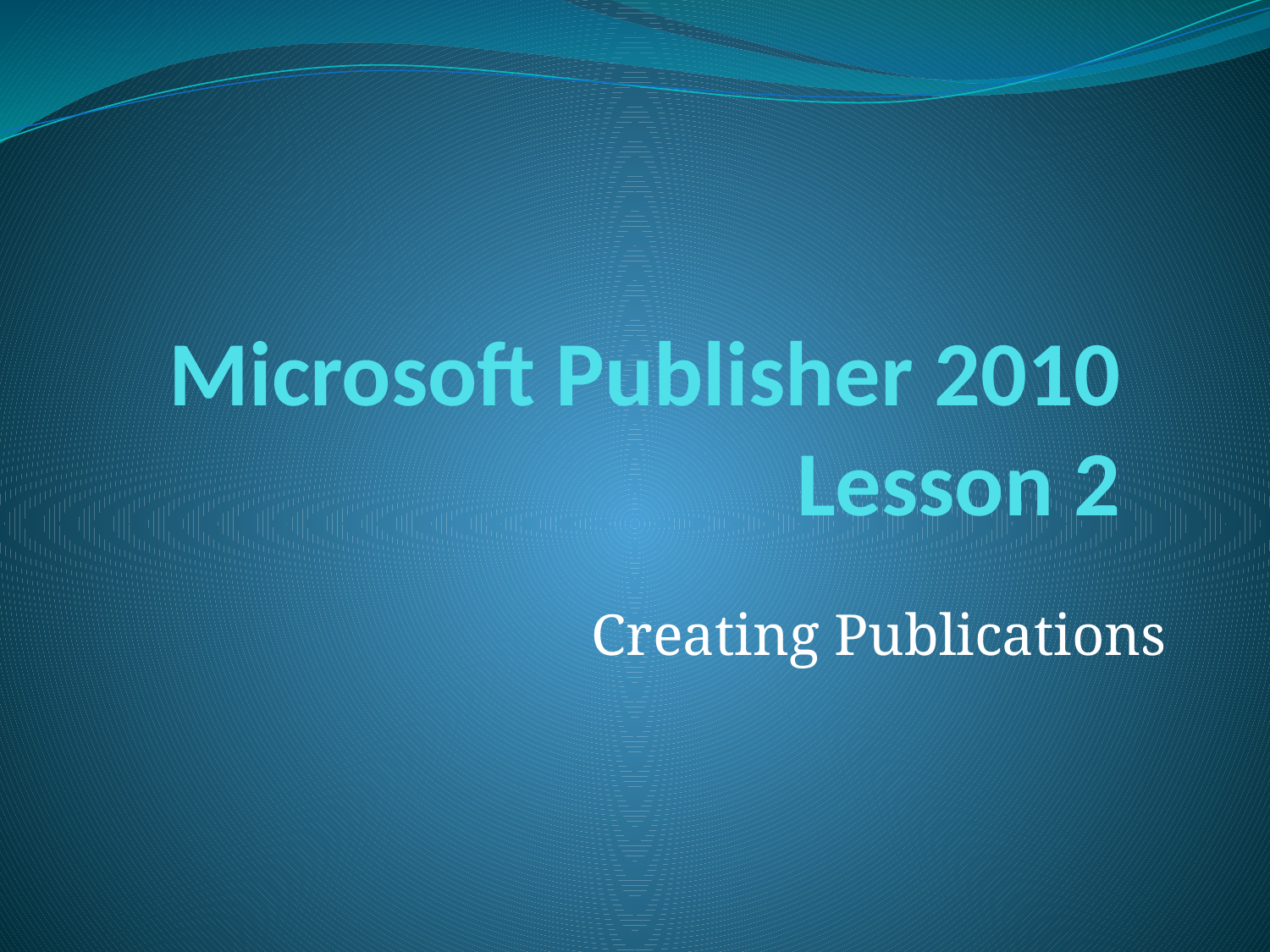

# Microsoft Publisher 2010 Lesson 2
Creating Publications